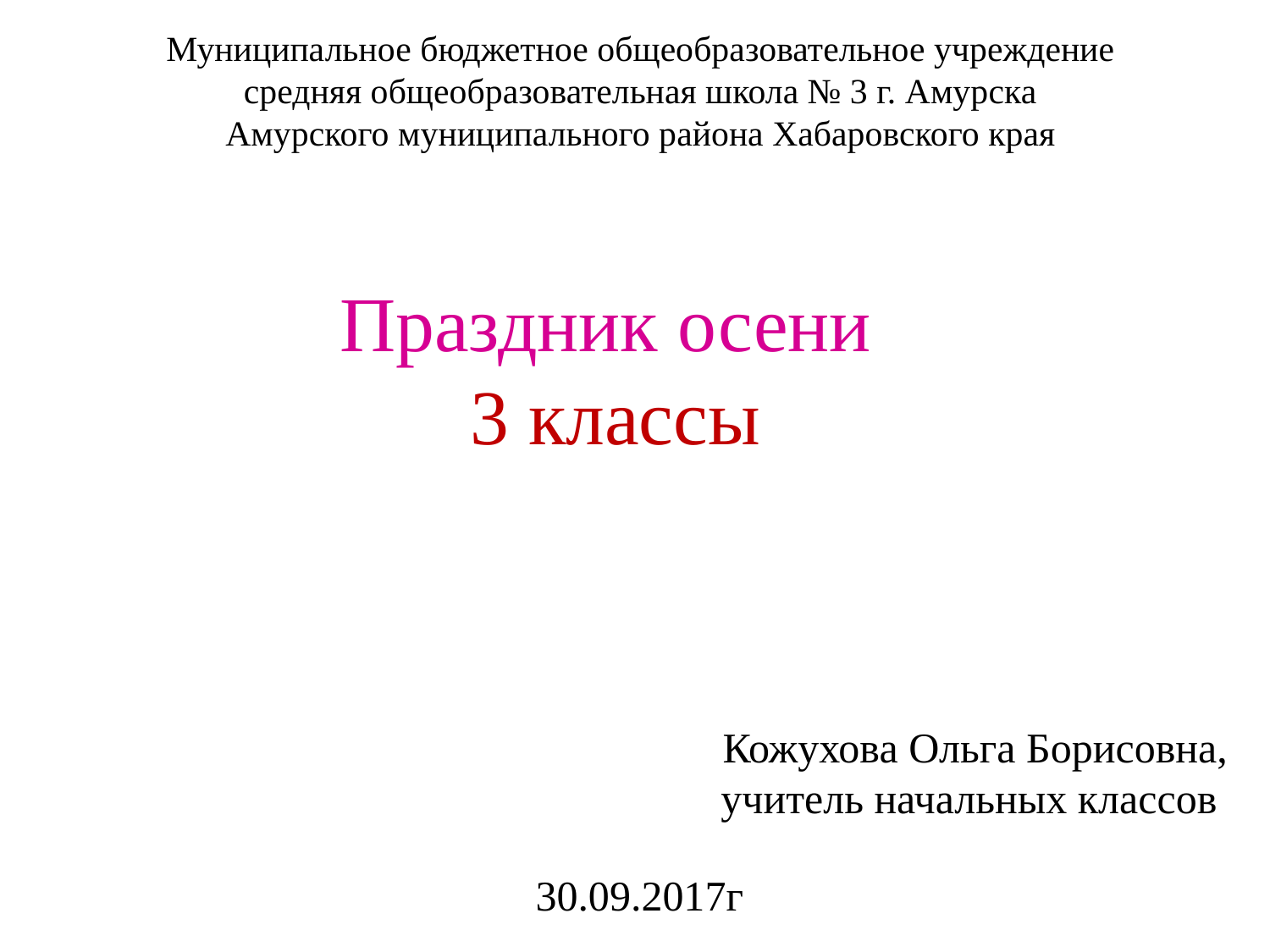

Муниципальное бюджетное общеобразовательное учреждение
средняя общеобразовательная школа № 3 г. Амурска
Амурского муниципального района Хабаровского края
Праздник осени
3 классы
Кожухова Ольга Борисовна, учитель начальных классов
30.09.2017г